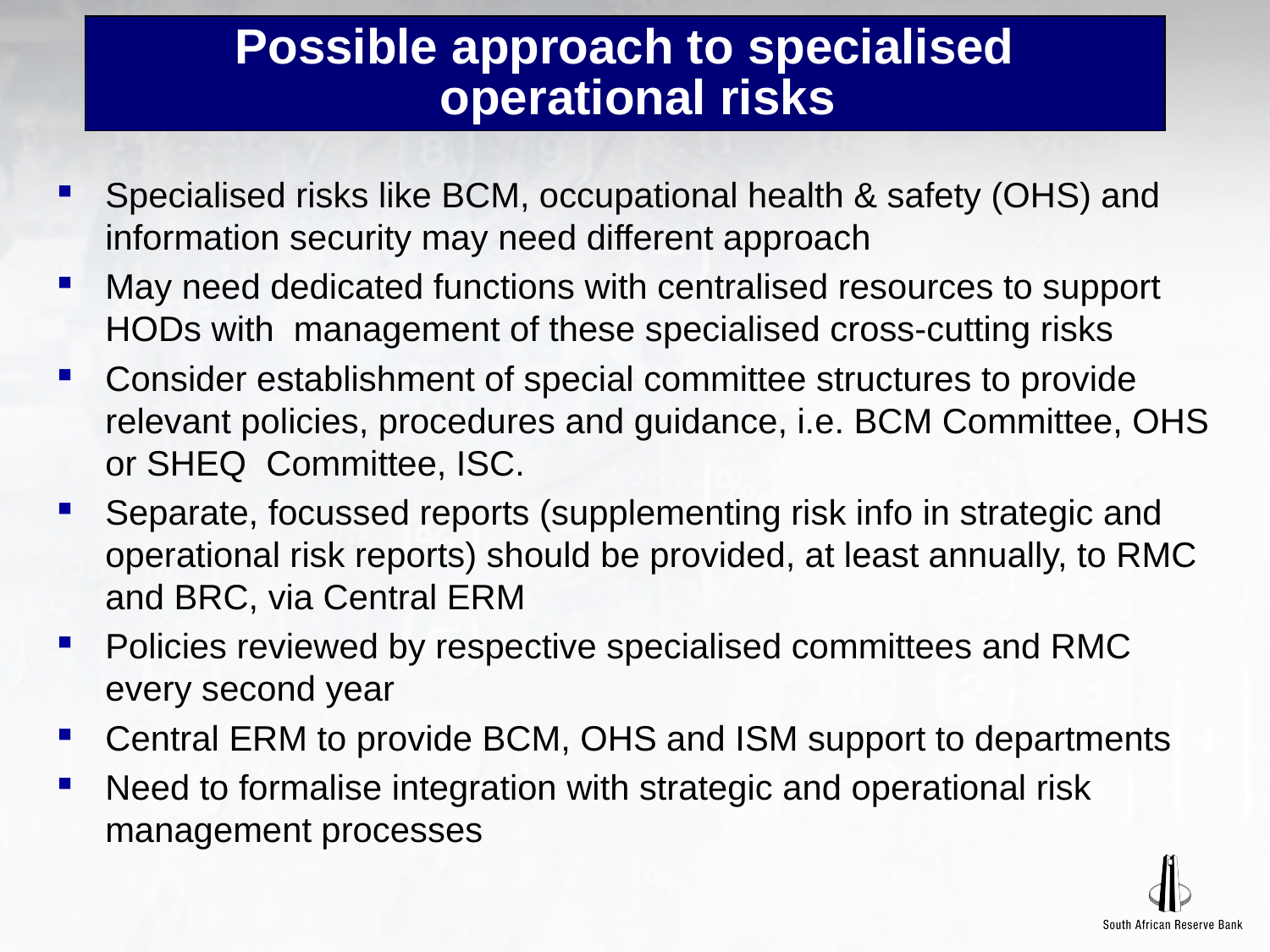

# Possible approach to specialised operational risks
Specialised risks like BCM, occupational health & safety (OHS) and information security may need different approach
May need dedicated functions with centralised resources to support HODs with  management of these specialised cross-cutting risks
Consider establishment of special committee structures to provide relevant policies, procedures and guidance, i.e. BCM Committee, OHS or SHEQ  Committee, ISC.
Separate, focussed reports (supplementing risk info in strategic and operational risk reports) should be provided, at least annually, to RMC and BRC, via Central ERM
Policies reviewed by respective specialised committees and RMC every second year
Central ERM to provide BCM, OHS and ISM support to departments
Need to formalise integration with strategic and operational risk management processes